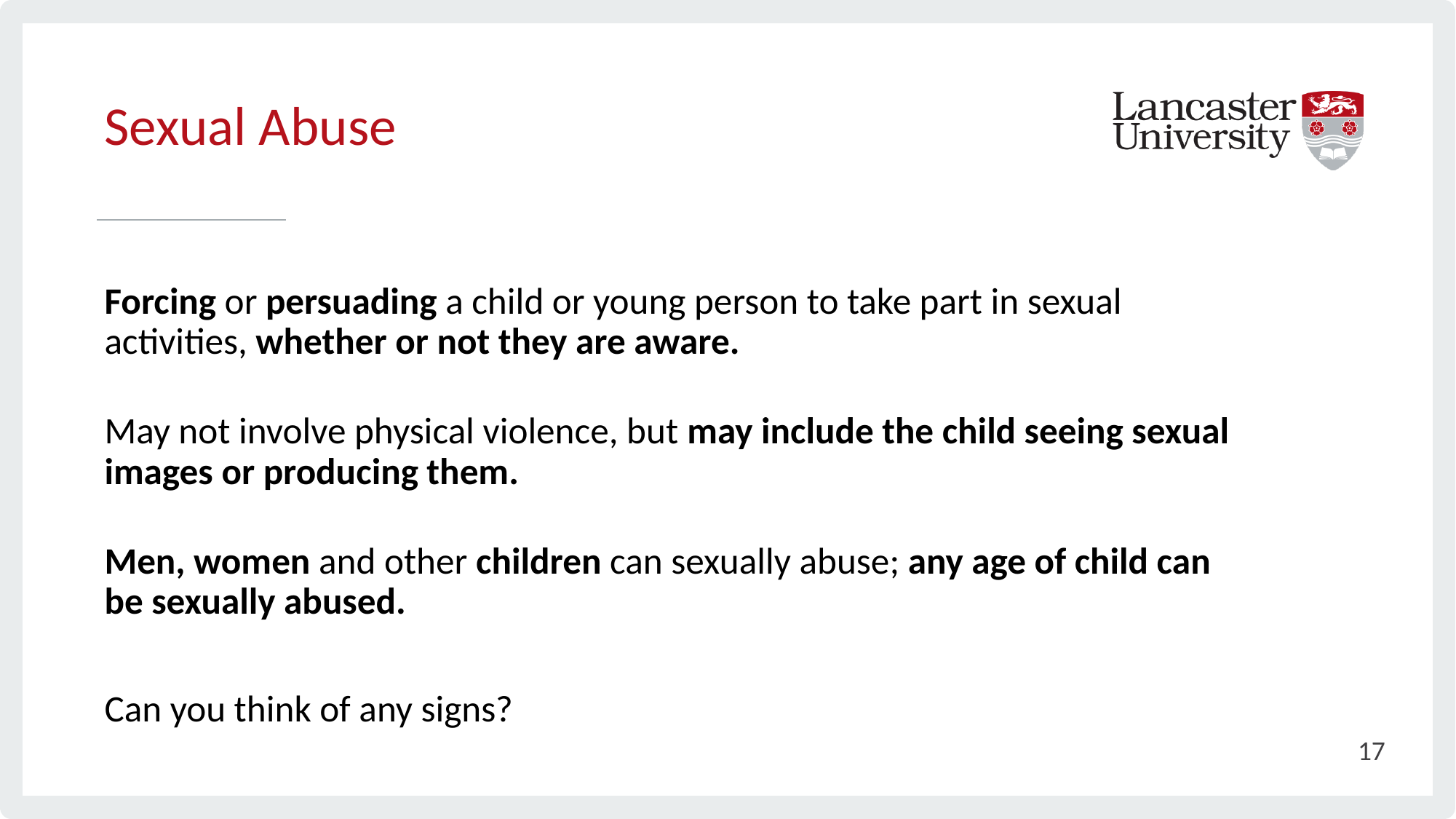

# Sexual Abuse
Forcing or persuading a child or young person to take part in sexual activities, whether or not they are aware.

May not involve physical violence, but may include the child seeing sexual images or producing them.

Men, women and other children can sexually abuse; any age of child can be sexually abused.

Can you think of any signs?

17